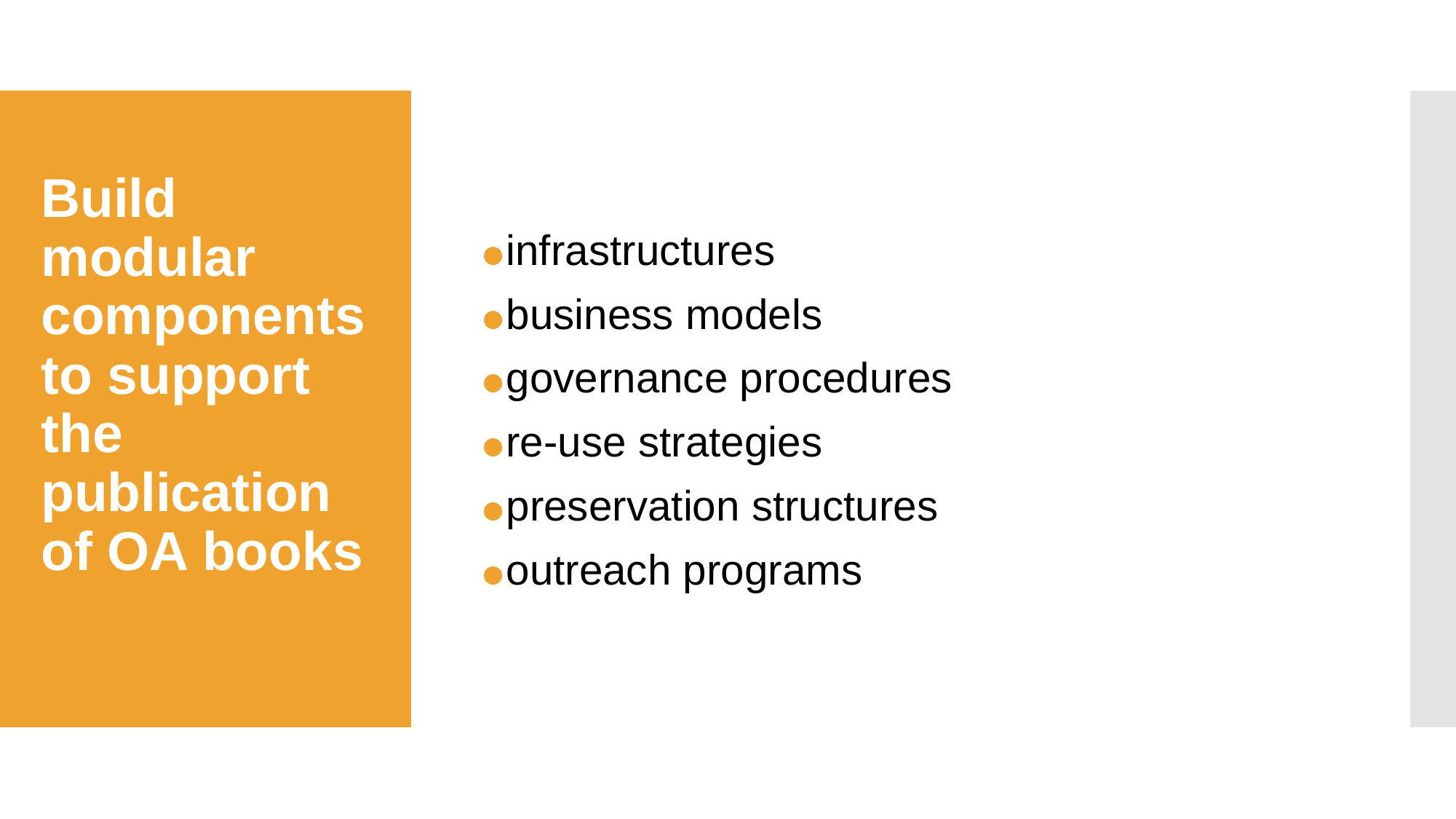

infrastructures
business models
governance procedures
re-use strategies
preservation structures
outreach programs
# Build modular components to support the  publication of OA books